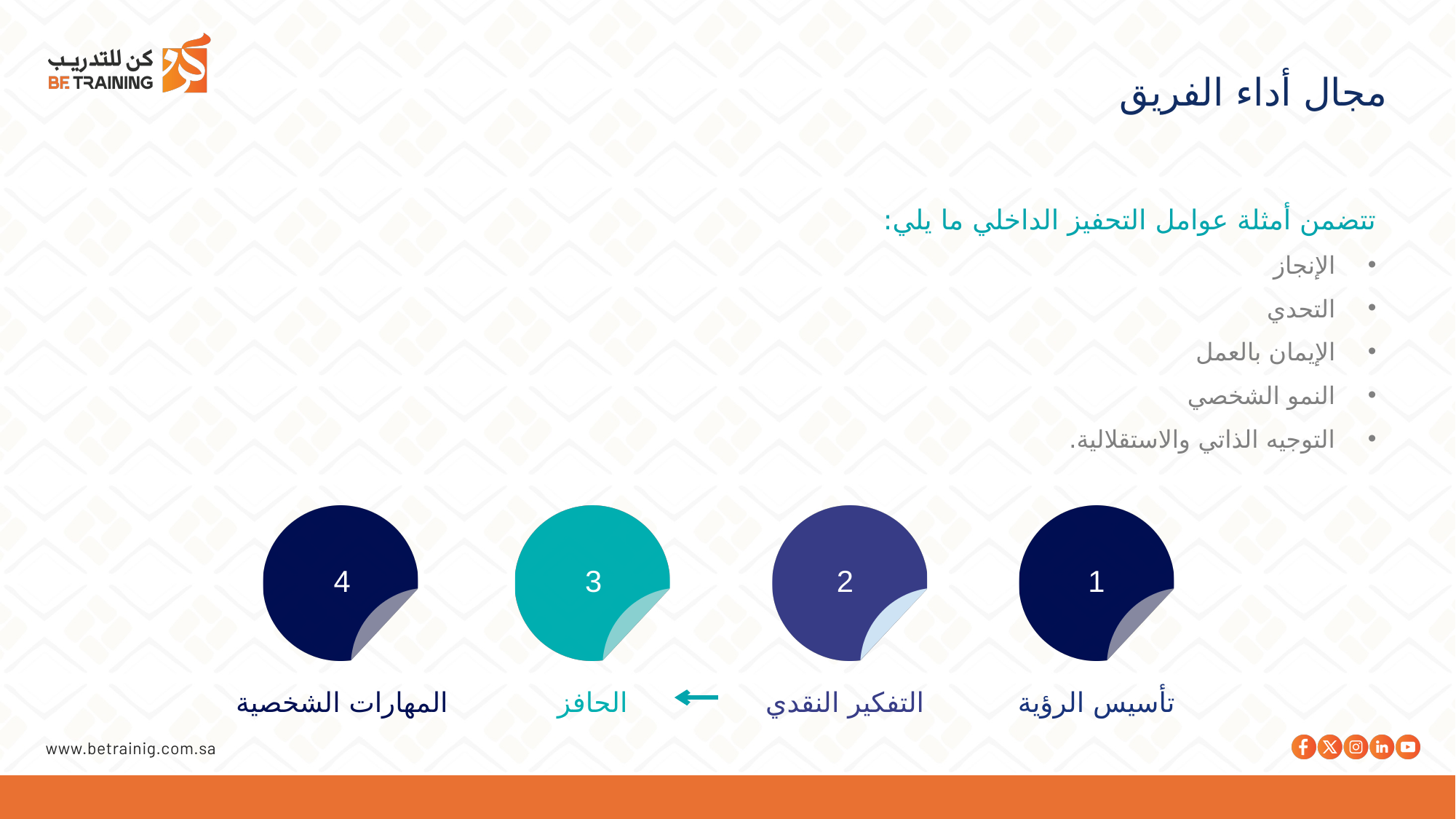

مجال أداء الفريق
تتضمن أمثلة عوامل التحفيز الداخلي ما يلي:
الإنجاز
التحدي
الإيمان بالعمل
النمو الشخصي
التوجيه الذاتي والاستقلالية.

4

3

2

1
المهارات الشخصية
الحافز
التفكير النقدي
تأسيس الرؤية